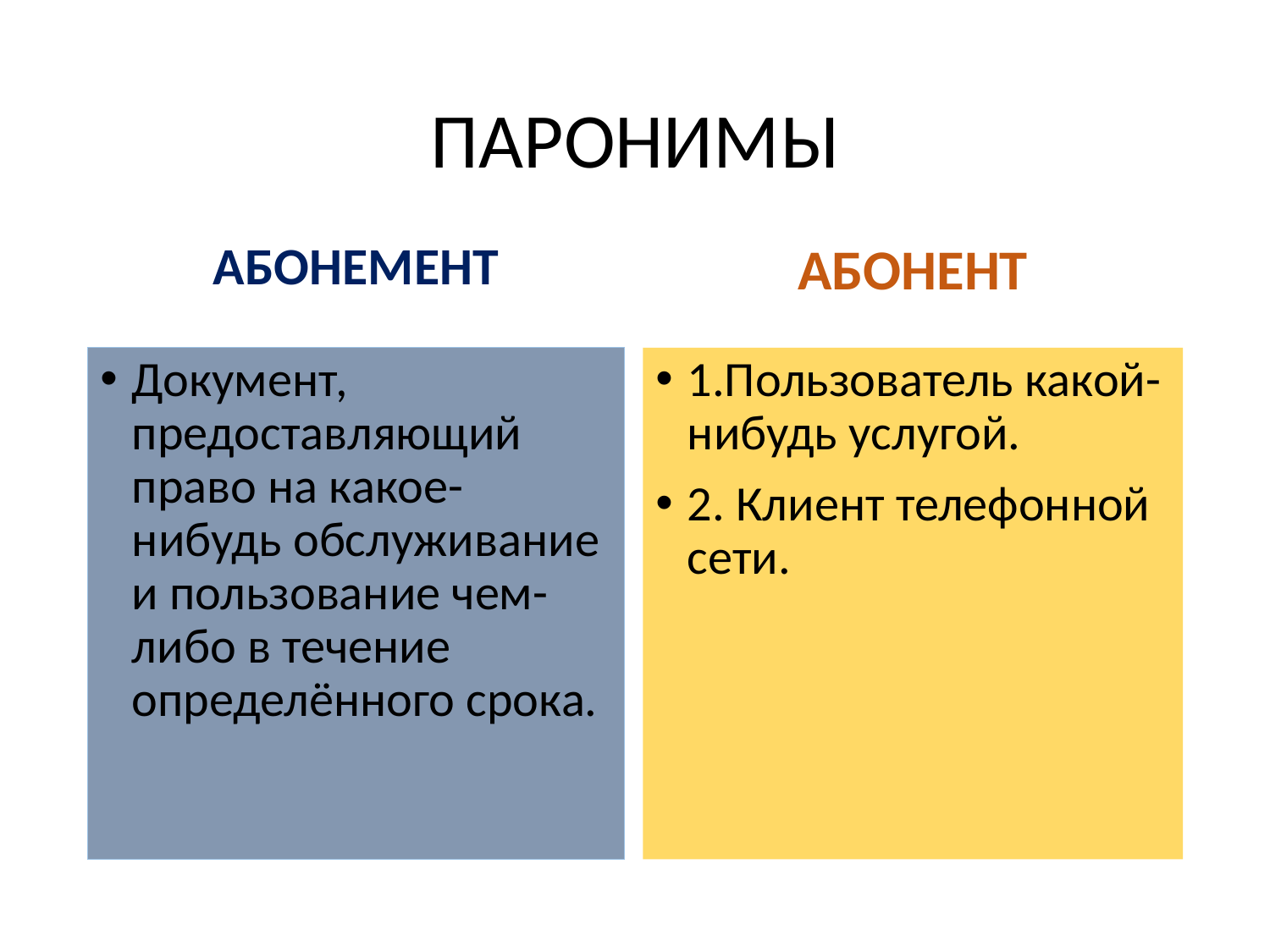

# ПАРОНИМЫ
АБОНЕМЕНТ
АБОНЕНТ
Документ, предоставляющий право на какое-нибудь обслуживание и пользование чем-либо в течение определённого срока.
1.Пользователь какой-нибудь услугой.
2. Клиент телефонной сети.